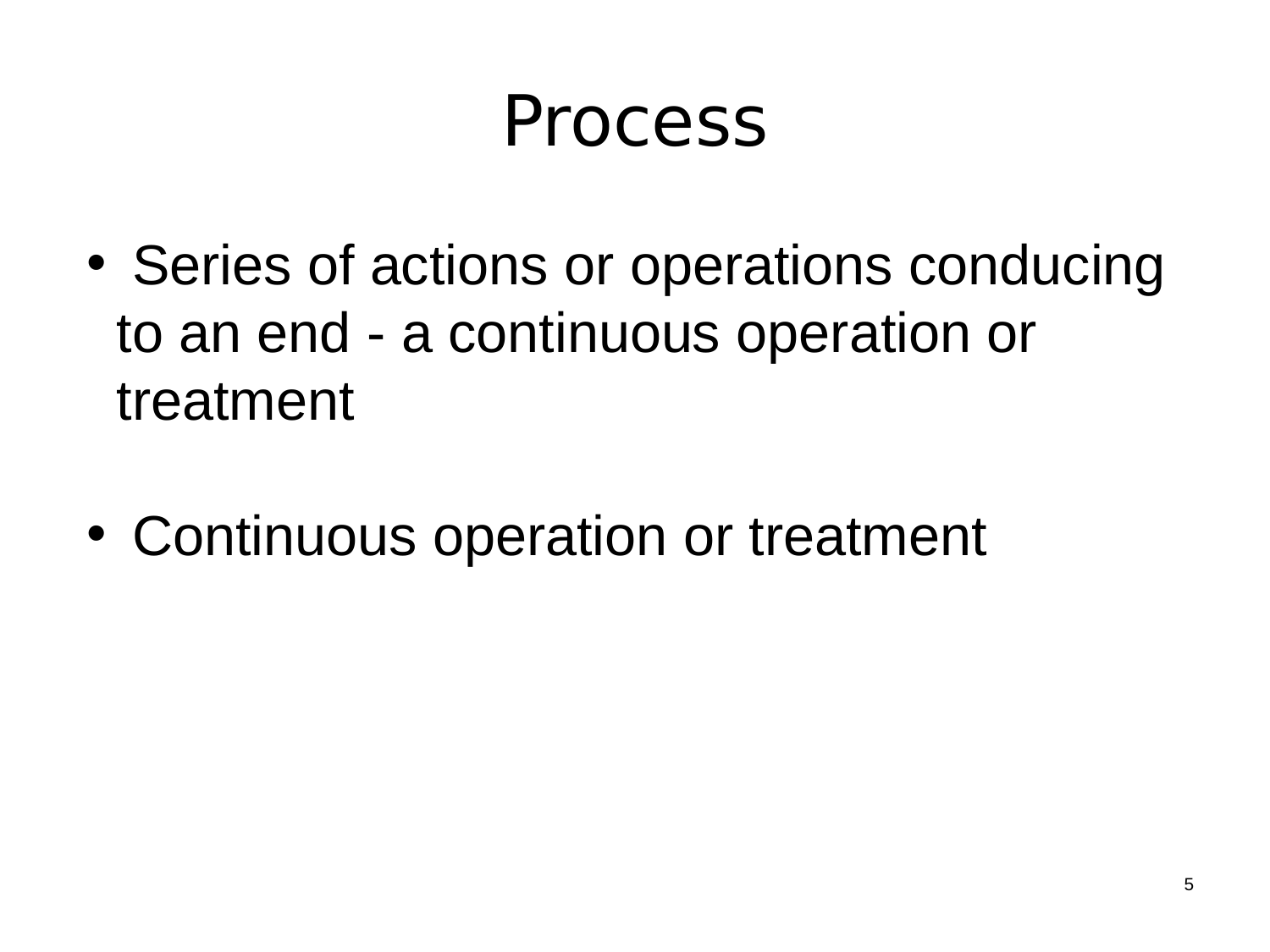

# Process
 Series of actions or operations conducing to an end - a continuous operation or treatment

 Continuous operation or treatment
5